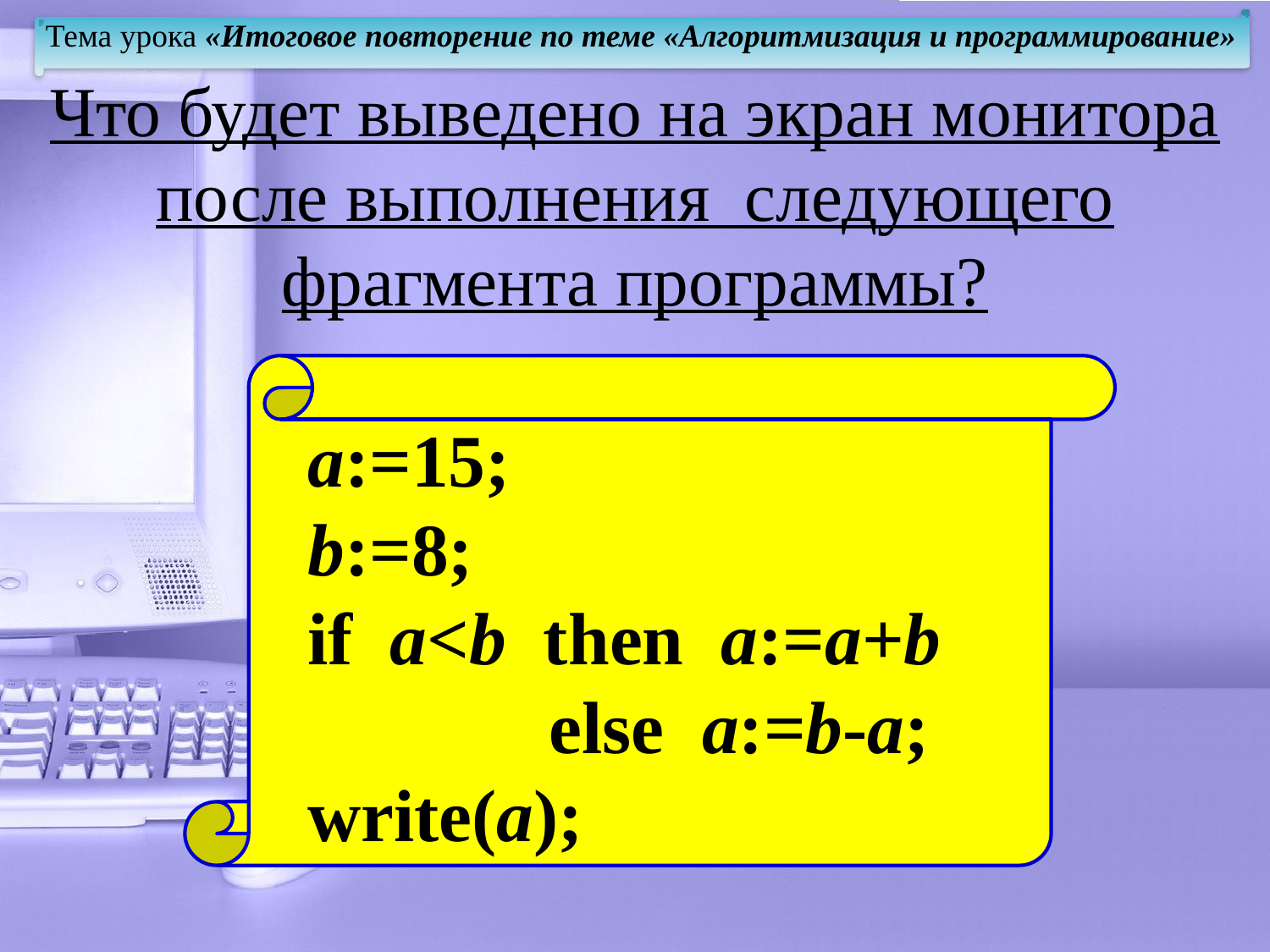

Тема урока «Итоговое повторение по теме «Алгоритмизация и программирование»

Что будет выведено на экран монитора после выполнения  следующего фрагмента программы?
a:=15;
b:=8;
if  a<b  then  a:=a+b
             else  a:=b-a;
write(a);